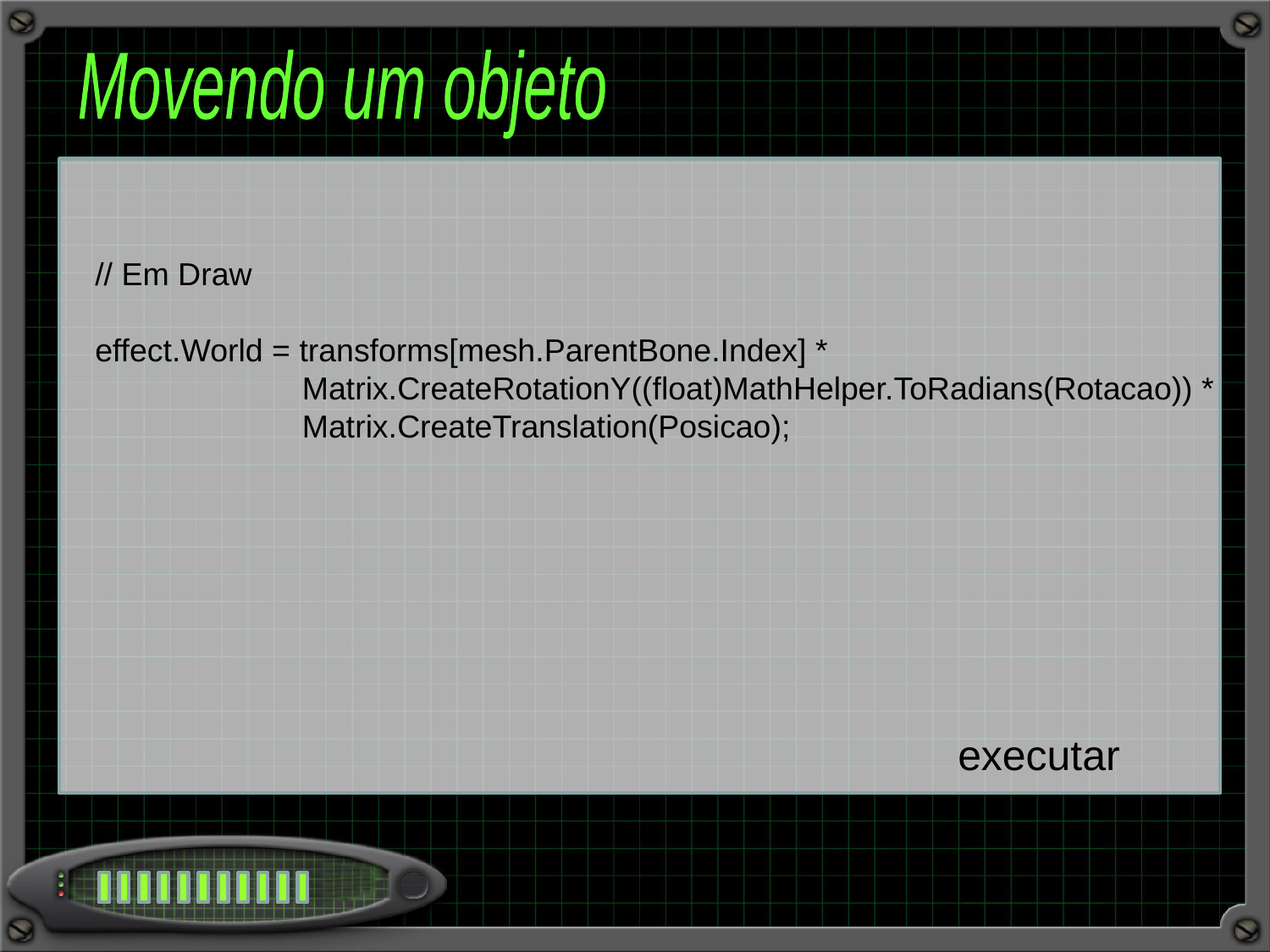

Movendo um objeto

// Em Draw

effect.World = transforms[mesh.ParentBone.Index] *
	         Matrix.CreateRotationY((float)MathHelper.ToRadians(Rotacao)) *
	         Matrix.CreateTranslation(Posicao);
executar